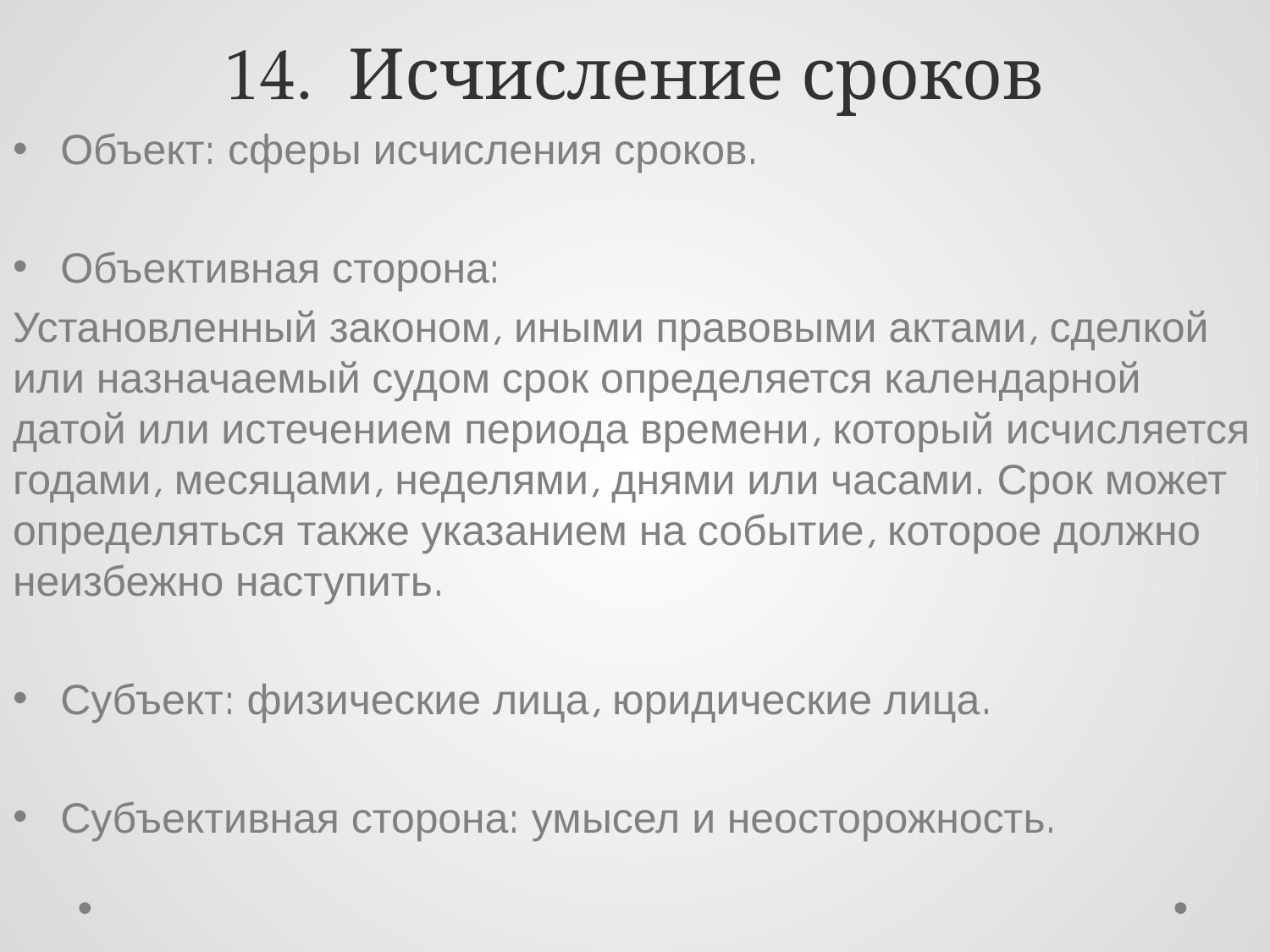

# 14.  Исчисление сроков
Объект: сферы исчисления сроков.

Объективная сторона:
Установленный законом, иными правовыми актами, сделкой или назначаемый судом срок определяется календарной датой или истечением периода времени, который исчисляется годами, месяцами, неделями, днями или часами. Срок может определяться также указанием на событие, которое должно неизбежно наступить.

Субъект: физические лица, юридические лица.

Субъективная сторона: умысел и неосторожность.